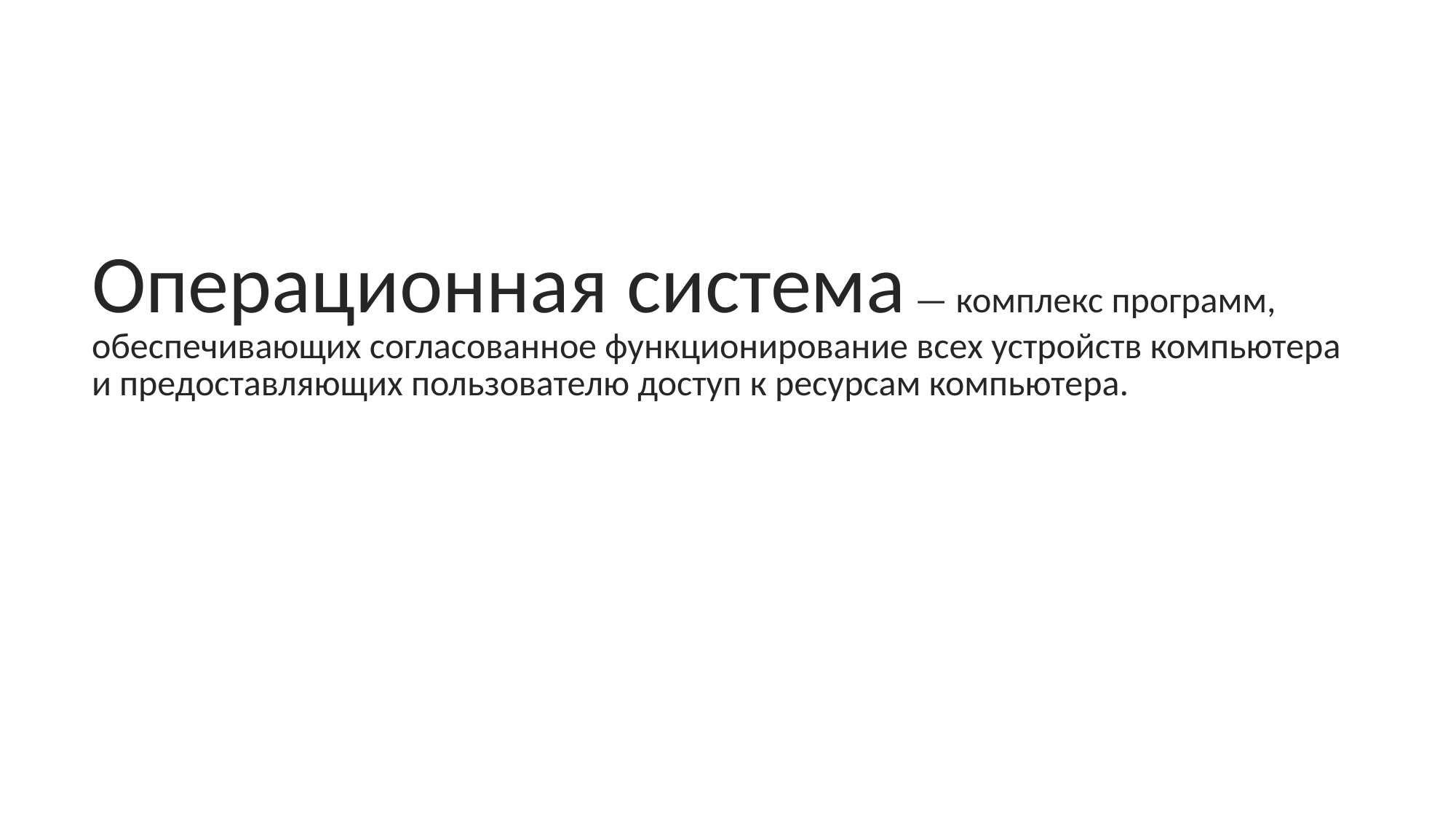

Операционная система — комплекс программ, обеспечивающих согласованное функционирование всех устройств компьютера и предоставляющих пользователю доступ к ресурсам компьютера.